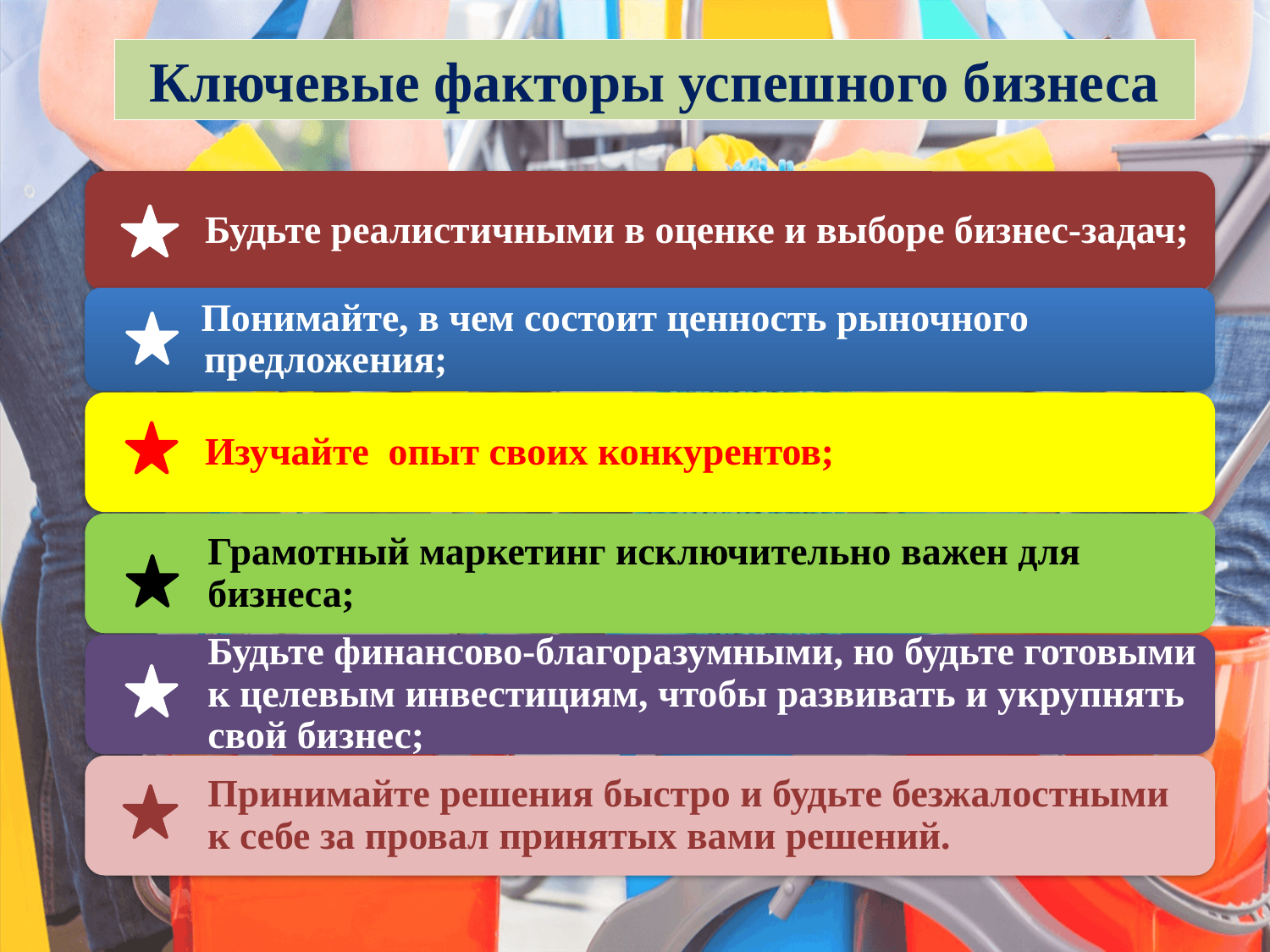

Ключевые факторы успешного бизнеса
           Будьте реалистичными в оценке и выборе бизнес-задач;
            Понимайте, в чем состоит ценность рыночного    предложения;
           Изучайте  опыт своих конкурентов;
Грамотный маркетинг исключительно важен для  бизнеса;
Будьте финансово-благоразумными, но будьте готовыми к целевым инвестициям, чтобы развивать и укрупнять свой бизнес;
Принимайте решения быстро и будьте безжалостными к себе за провал принятых вами решений.